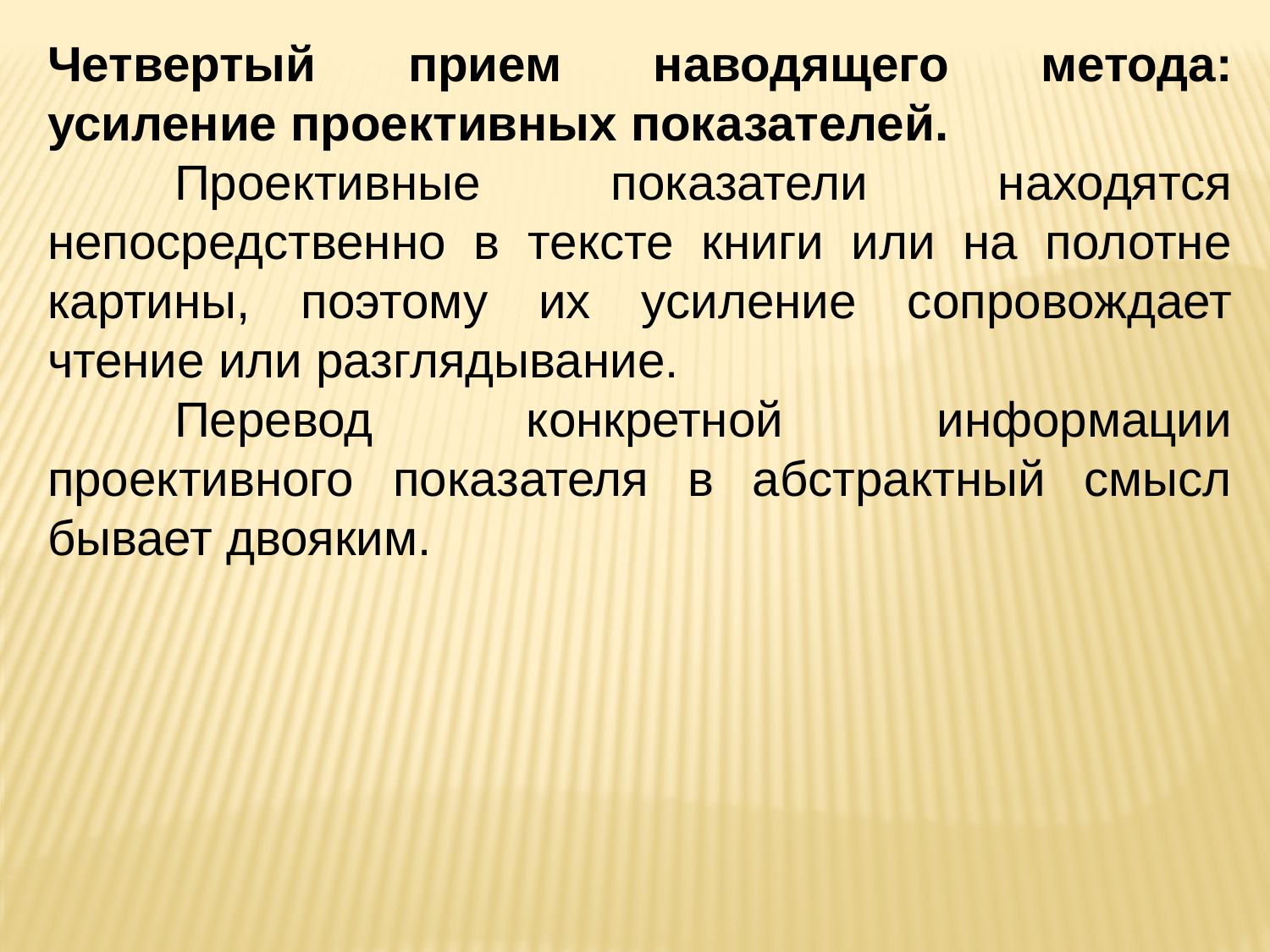

Четвертый прием наводящего метода: усиление проективных показателей.
	Проективные показатели находятся непосредственно в тексте книги или на полотне картины, поэтому их усиление сопровождает чтение или разглядывание.
	Перевод конкретной информации проективного показателя в абстрактный смысл бывает двояким.